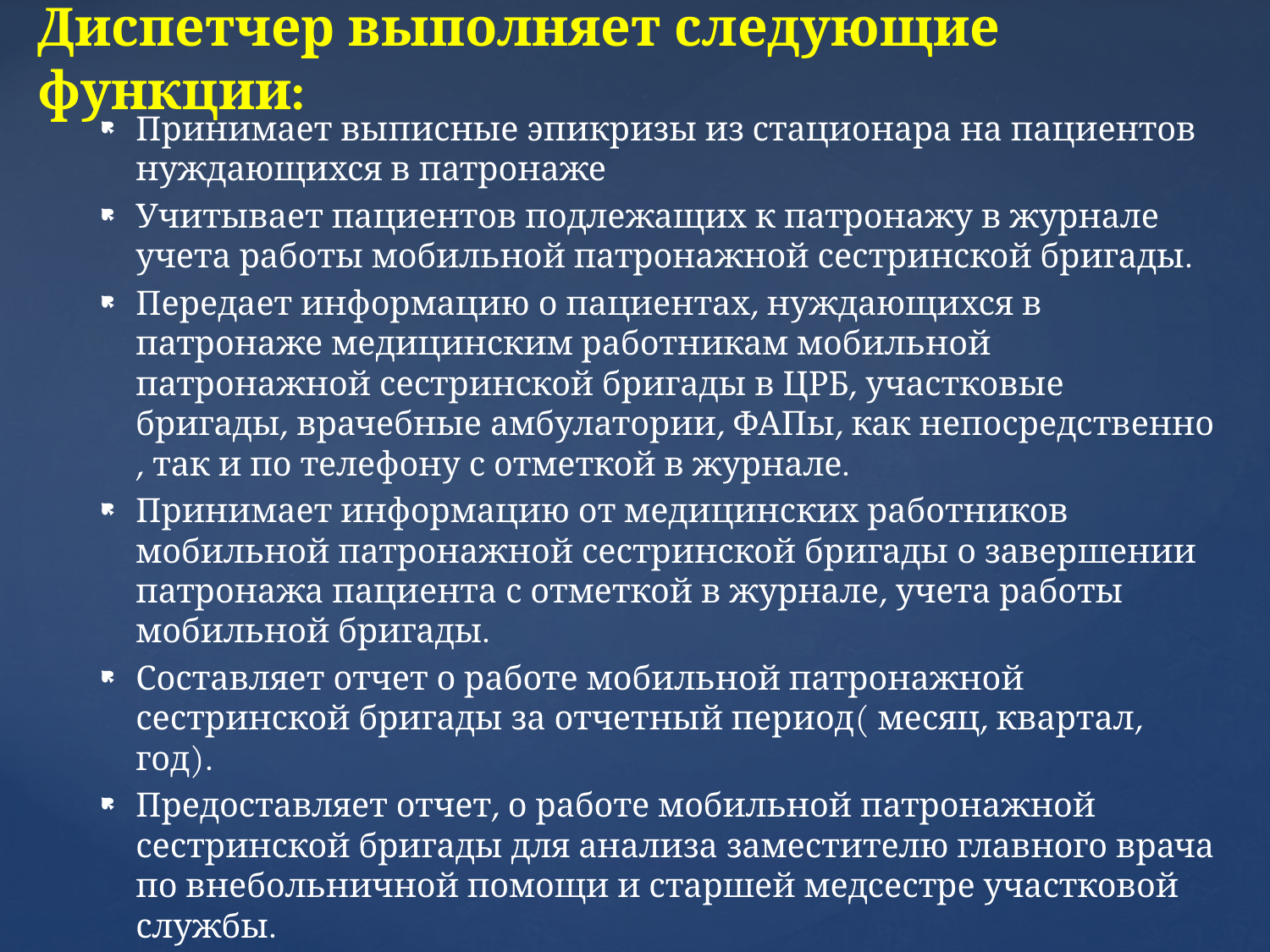

# Диспетчер выполняет следующие функции:
Принимает выписные эпикризы из стационара на пациентов нуждающихся в патронаже
Учитывает пациентов подлежащих к патронажу в журнале учета работы мобильной патронажной сестринской бригады.
Передает информацию о пациентах, нуждающихся в патронаже медицинским работникам мобильной патронажной сестринской бригады в ЦРБ, участковые бригады, врачебные амбулатории, ФАПы, как непосредственно , так и по телефону с отметкой в журнале.
Принимает информацию от медицинских работников мобильной патронажной сестринской бригады о завершении патронажа пациента с отметкой в журнале, учета работы мобильной бригады.
Составляет отчет о работе мобильной патронажной сестринской бригады за отчетный период( месяц, квартал, год).
Предоставляет отчет, о работе мобильной патронажной сестринской бригады для анализа заместителю главного врача по внебольничной помощи и старшей медсестре участковой службы.